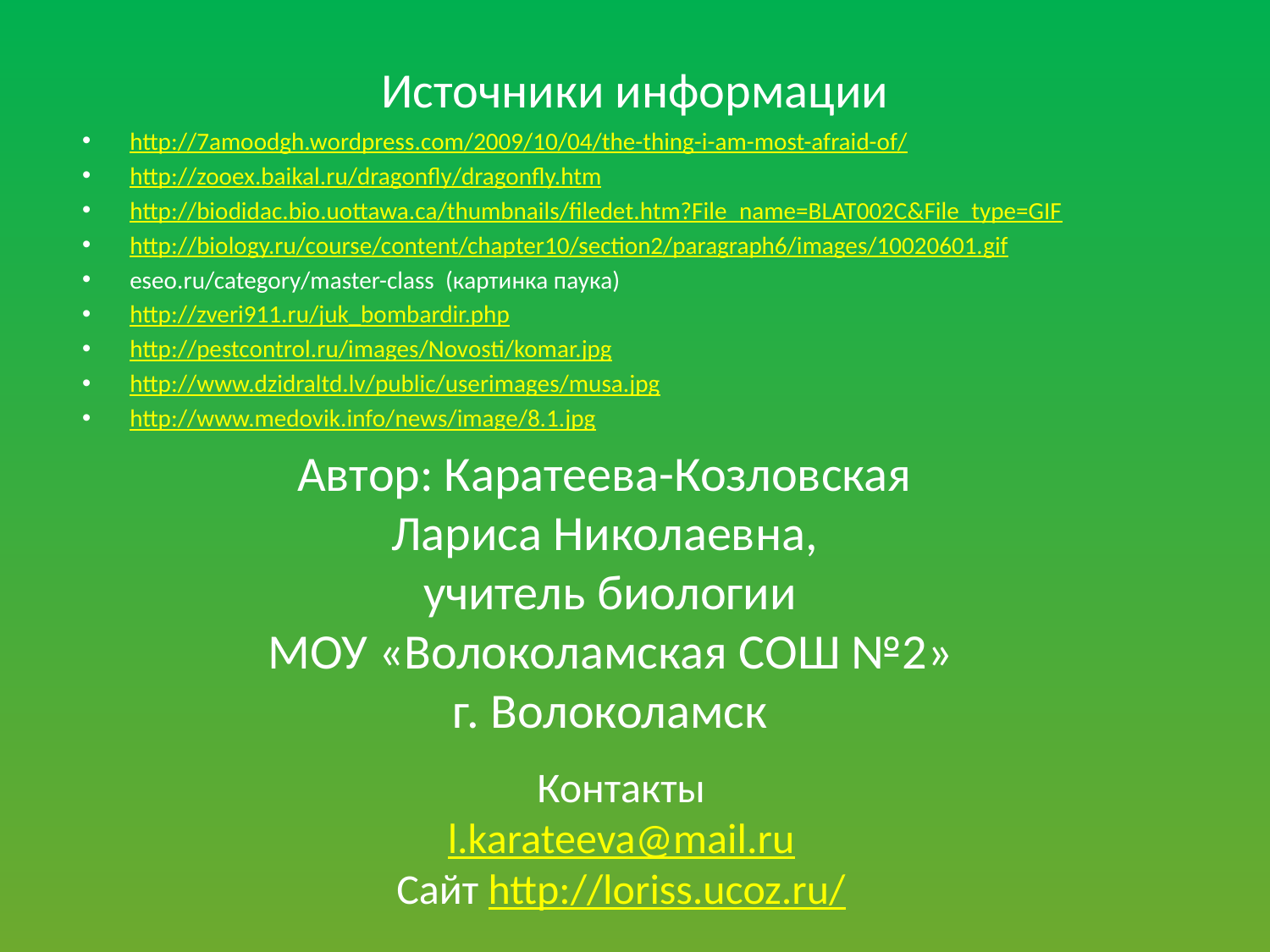

# Источники информации
http://7amoodgh.wordpress.com/2009/10/04/the-thing-i-am-most-afraid-of/
http://zooex.baikal.ru/dragonfly/dragonfly.htm
http://biodidac.bio.uottawa.ca/thumbnails/filedet.htm?File_name=BLAT002C&File_type=GIF
http://biology.ru/course/content/chapter10/section2/paragraph6/images/10020601.gif
eseo.ru/category/master-class  (картинка паука)
http://zveri911.ru/juk_bombardir.php
http://pestcontrol.ru/images/Novosti/komar.jpg
http://www.dzidraltd.lv/public/userimages/musa.jpg
http://www.medovik.info/news/image/8.1.jpg

Автор: Каратеева-Козловская
Лариса Николаевна,
учитель биологии
МОУ «Волоколамская СОШ №2»
г. Волоколамск
Контакты
l.karateeva@mail.ru
Сайт http://loriss.ucoz.ru/